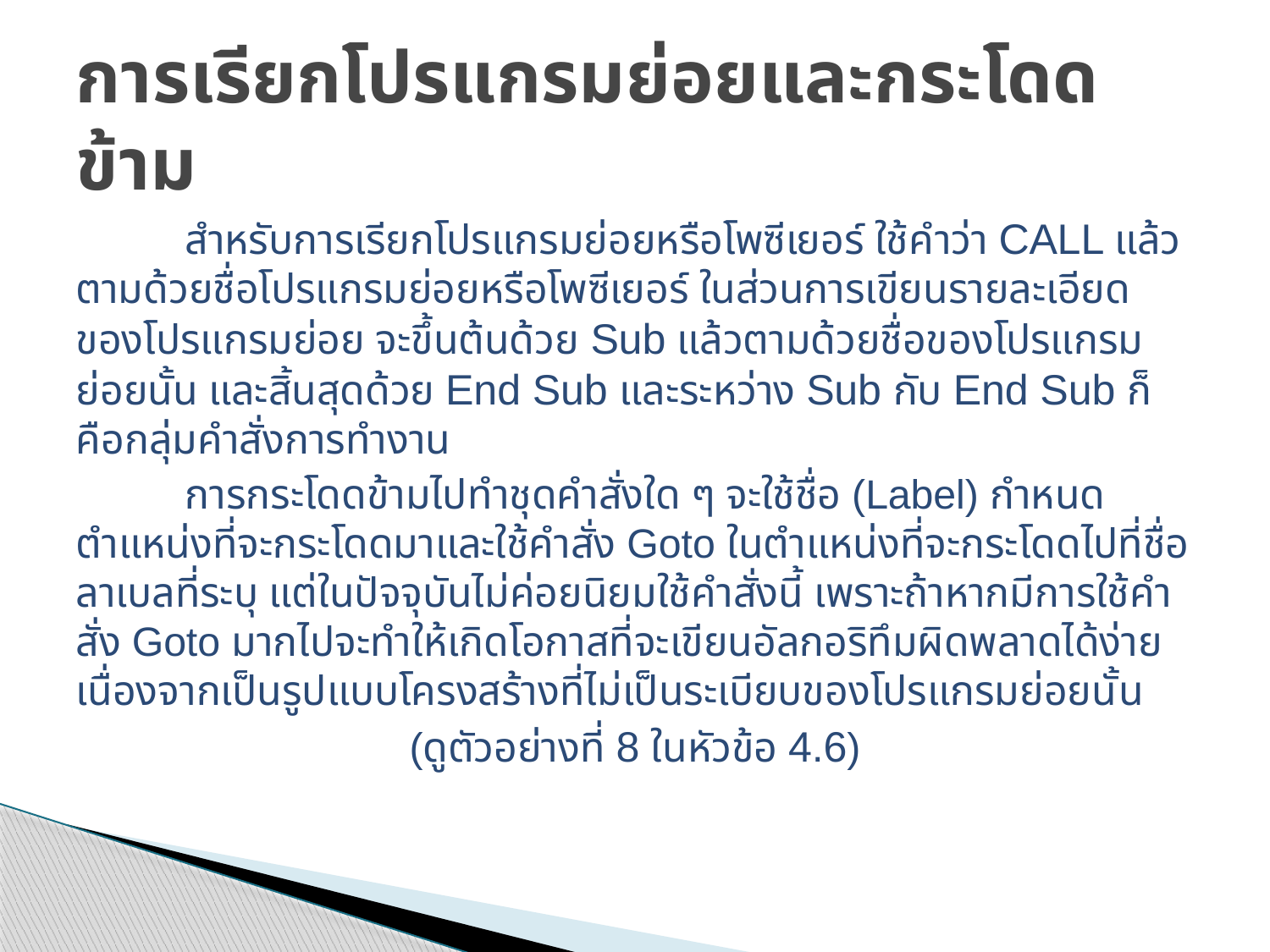

# การเรียกโปรแกรมย่อยและกระโดดข้าม
	สำหรับการเรียกโปรแกรมย่อยหรือโพซีเยอร์ ใช้คำว่า CALL แล้วตามด้วยชื่อโปรแกรมย่อยหรือโพซีเยอร์ ในส่วนการเขียนรายละเอียดของโปรแกรมย่อย จะขึ้นต้นด้วย Sub แล้วตามด้วยชื่อของโปรแกรมย่อยนั้น และสิ้นสุดด้วย End Sub และระหว่าง Sub กับ End Sub ก็คือกลุ่มคำสั่งการทำงาน
	การกระโดดข้ามไปทำชุดคำสั่งใด ๆ จะใช้ชื่อ (Label) กำหนดตำแหน่งที่จะกระโดดมาและใช้คำสั่ง Goto ในตำแหน่งที่จะกระโดดไปที่ชื่อลาเบลที่ระบุ แต่ในปัจจุบันไม่ค่อยนิยมใช้คำสั่งนี้ เพราะถ้าหากมีการใช้คำสั่ง Goto มากไปจะทำให้เกิดโอกาสที่จะเขียนอัลกอริทึมผิดพลาดได้ง่าย เนื่องจากเป็นรูปแบบโครงสร้างที่ไม่เป็นระเบียบของโปรแกรมย่อยนั้น
(ดูตัวอย่างที่ 8 ในหัวข้อ 4.6)